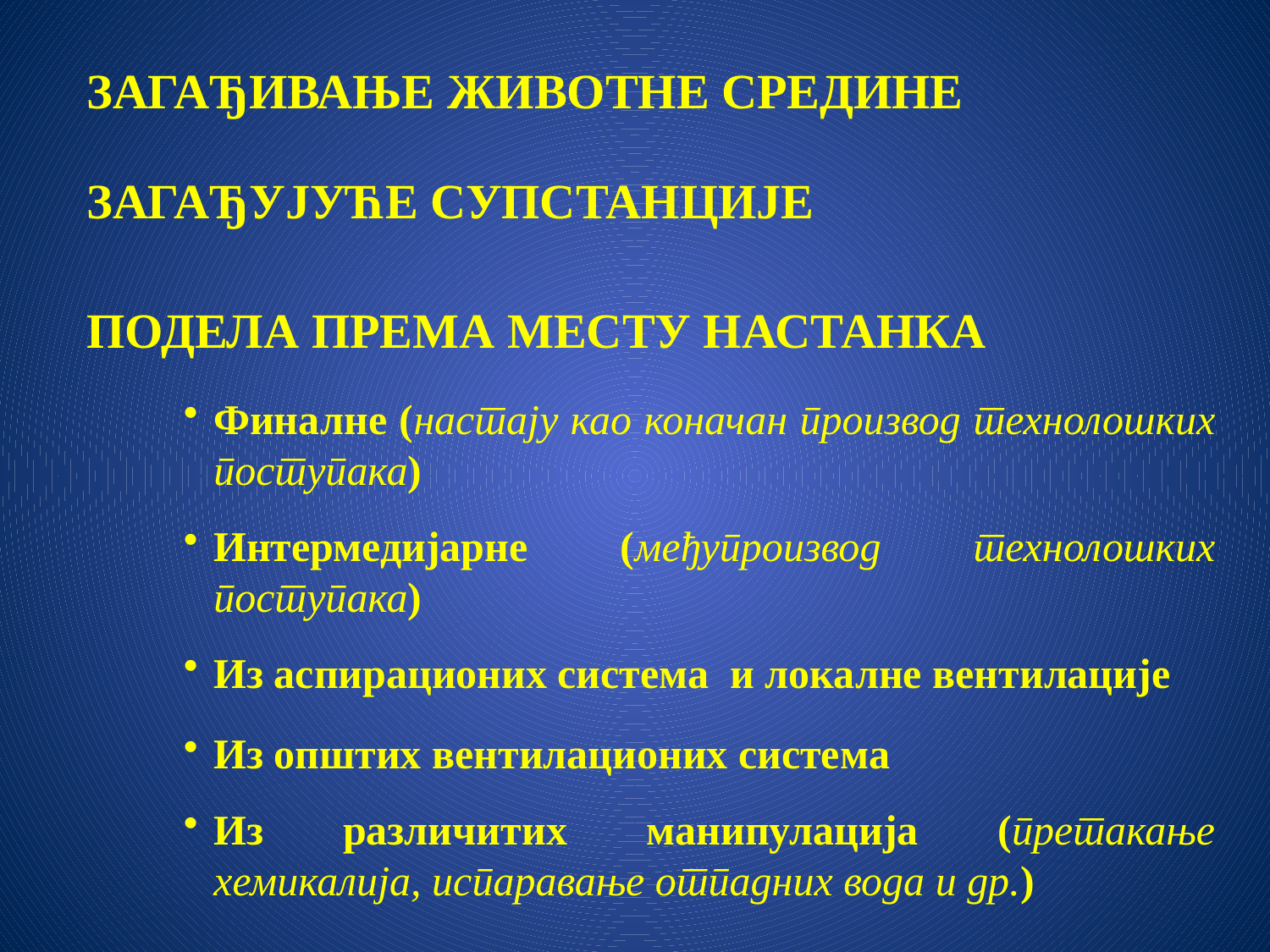

ЗАГАЂИВАЊЕ ЖИВОТНЕ СРЕДИНЕ

ЗАГАЂУЈУЋЕ СУПСТАНЦИЈЕ
ПОДЕЛА ПРЕМА МЕСТУ НАСТАНКА

Финалне (настају као коначан производ технолошких поступака)

Интермедијарне (међупроизвод технолошких поступака)

Из аспирационих система  и локалне вентилације

Из општих вентилационих система

Из различитих манипулација (претакање хемикалија, испаравање отпадних вода и др.)